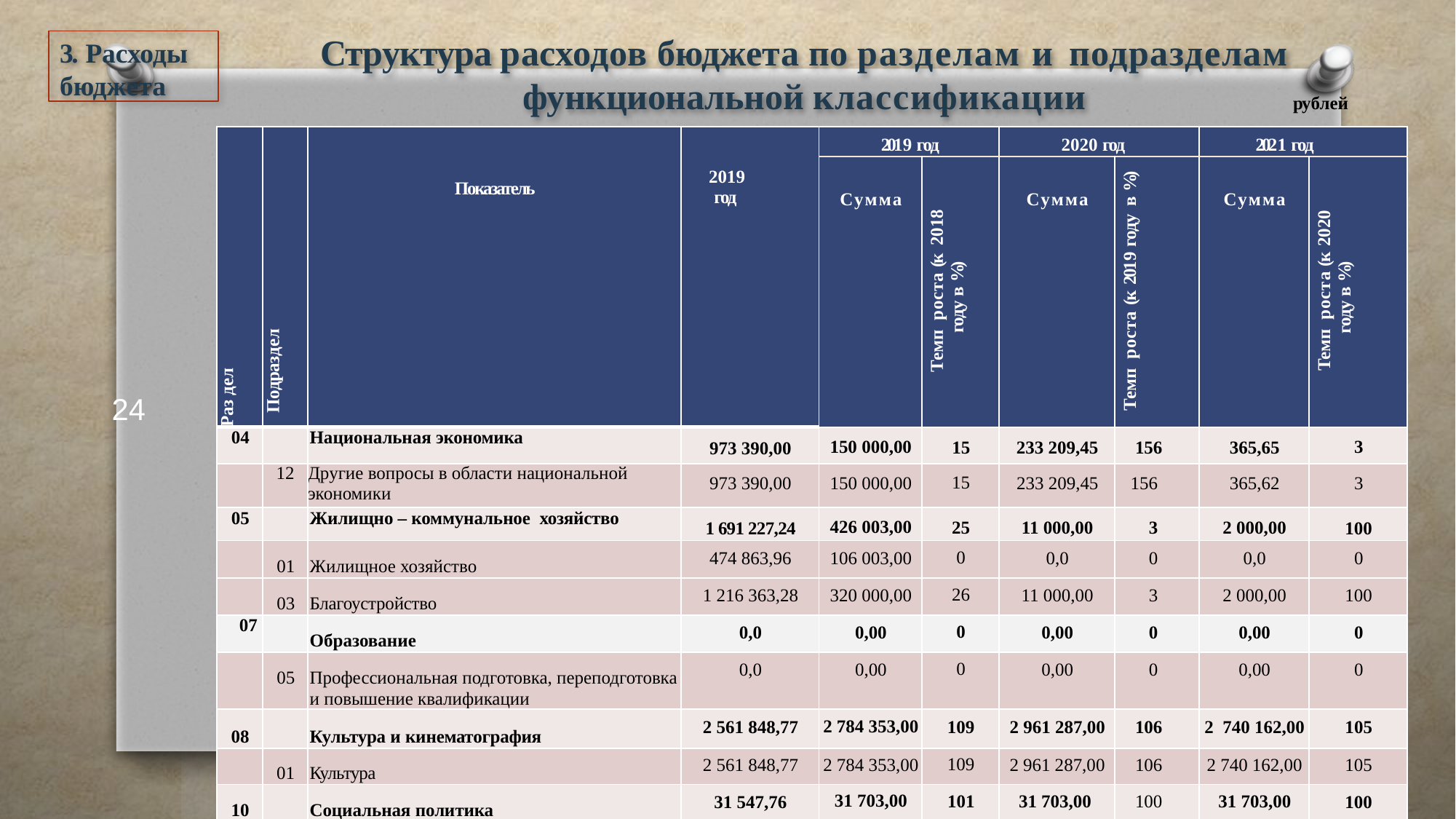

# Структура расходов бюджета по разделам и  подразделам функциональной классификации
3. Расходы  бюджета
рублей
| Раз дел | Подраздел | Показатель | 2019 год | 2019 год |  | 2020 год |  | 2021 год |  |
| --- | --- | --- | --- | --- | --- | --- | --- | --- | --- |
|  |  |  |  | Сумма | Темп роста (к 2018 году в %) | Сумма | Темп роста (к 2019 году в %) | Сумма | Темп роста (к 2020 году в %) |
| 04 |  | Национальная экономика | 973 390,00 | 150 000,00 | 15 | 233 209,45 | 156 | 365,65 | 3 |
|  | 12 | Другие вопросы в области национальной экономики | 973 390,00 | 150 000,00 | 15 | 233 209,45 | 156 | 365,62 | 3 |
| 05 |  | Жилищно – коммунальное хозяйство | 1 691 227,24 | 426 003,00 | 25 | 11 000,00 | 3 | 2 000,00 | 100 |
|  | 01 | Жилищное хозяйство | 474 863,96 | 106 003,00 | 0 | 0,0 | 0 | 0,0 | 0 |
|  | 03 | Благоустройство | 1 216 363,28 | 320 000,00 | 26 | 11 000,00 | 3 | 2 000,00 | 100 |
| 07 |  | Образование | 0,0 | 0,00 | 0 | 0,00 | 0 | 0,00 | 0 |
|  | 05 | Профессиональная подготовка, переподготовка и повышение квалификации | 0,0 | 0,00 | 0 | 0,00 | 0 | 0,00 | 0 |
| 08 |  | Культура и кинематография | 2 561 848,77 | 2 784 353,00 | 109 | 2 961 287,00 | 106 | 2 740 162,00 | 105 |
|  | 01 | Культура | 2 561 848,77 | 2 784 353,00 | 109 | 2 961 287,00 | 106 | 2 740 162,00 | 105 |
| 10 |  | Социальная политика | 31 547,76 | 31 703,00 | 101 | 31 703,00 | 100 | 31 703,00 | 100 |
|  | 01 | Пенсионное обеспечение | 31 547,76 | 31 703,00 | 101 | 31 703,00 | 100 | 31 703,00 | 100 |
|  |  | Условно утверждаемые расходы | 0,00 | 0,00 |  | 170 116,55 |  | 304 033,35 |  |
24